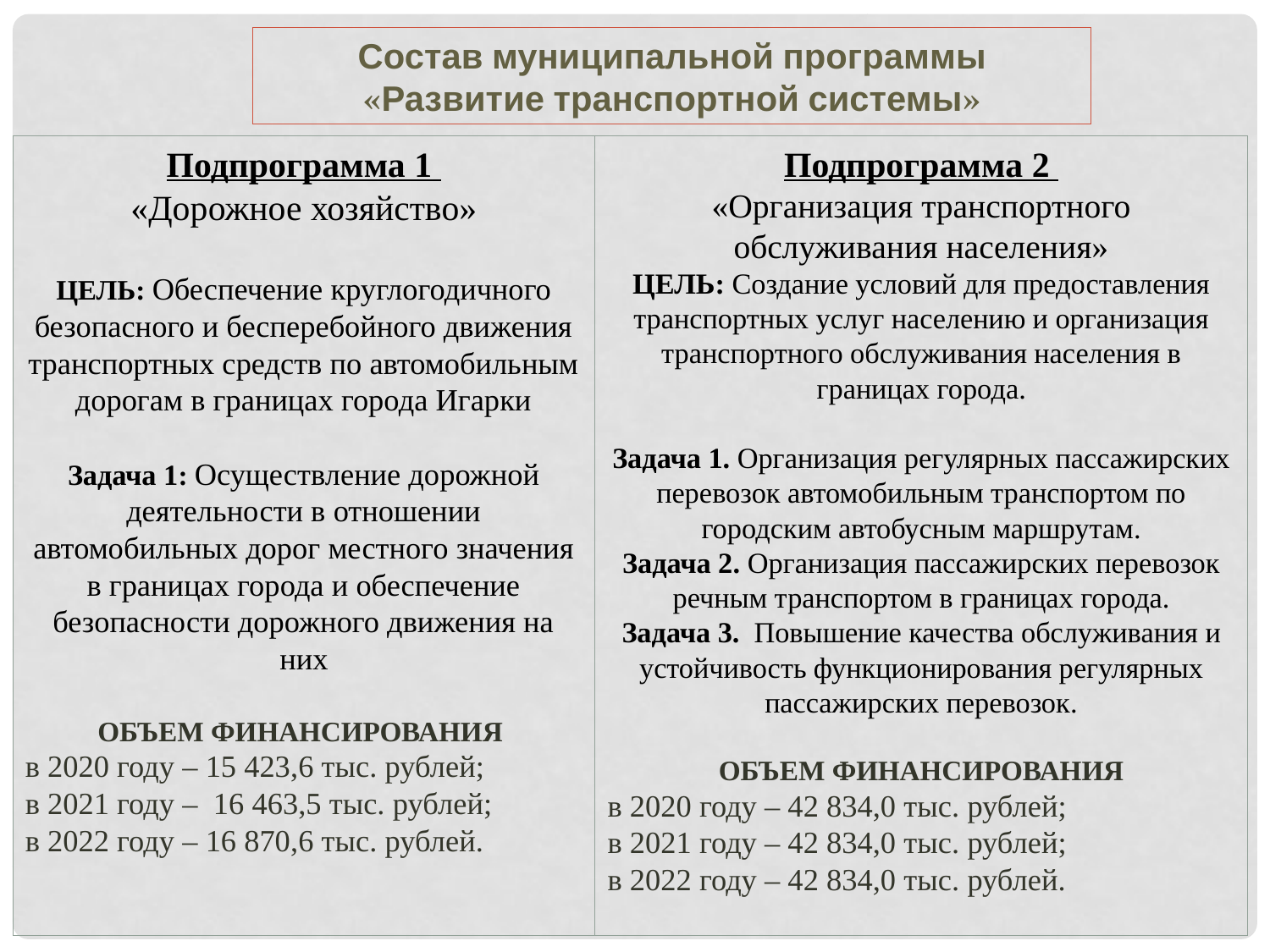

Состав муниципальной программы
«Развитие транспортной системы»

Подпрограмма 1
«Дорожное хозяйство»

ЦЕЛЬ: Обеспечение круглогодичного безопасного и бесперебойного движения транспортных средств по автомобильным дорогам в границах города Игарки

Задача 1: Осуществление дорожной деятельности в отношении автомобильных дорог местного значения в границах города и обеспечение безопасности дорожного движения на них

ОБЪЕМ ФИНАНСИРОВАНИЯ
в 2020 году – 15 423,6 тыс. рублей;
в 2021 году –  16 463,5 тыс. рублей;
в 2022 году – 16 870,6 тыс. рублей.
Подпрограмма 2
«Организация транспортного обслуживания населения»
ЦЕЛЬ: Создание условий для предоставления транспортных услуг населению и организация транспортного обслуживания населения в границах города.

Задача 1. Организация регулярных пассажирских перевозок автомобильным транспортом по городским автобусным маршрутам.
Задача 2. Организация пассажирских перевозок речным транспортом в границах города.
Задача 3.  Повышение качества обслуживания и устойчивость функционирования регулярных пассажирских перевозок.

ОБЪЕМ ФИНАНСИРОВАНИЯ
в 2020 году – 42 834,0 тыс. рублей;
в 2021 году – 42 834,0 тыс. рублей;
в 2022 году – 42 834,0 тыс. рублей.